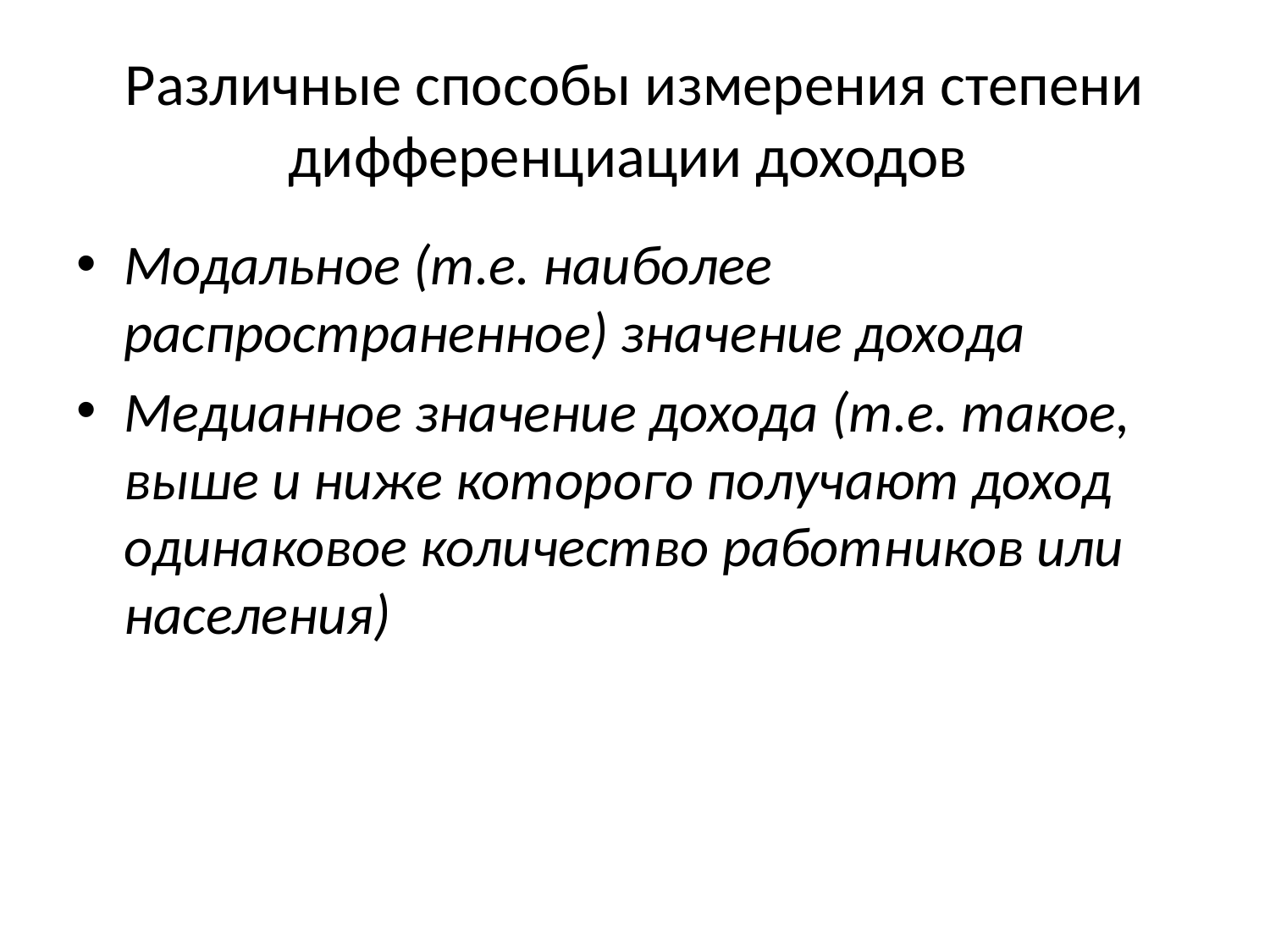

# Различные способы измерения степени дифференциации доходов
Модальное (т.е. наиболее распространенное) значение дохода
Медианное значение дохода (т.е. такое, выше и ниже которого получают доход одинаковое количество работников или населения)